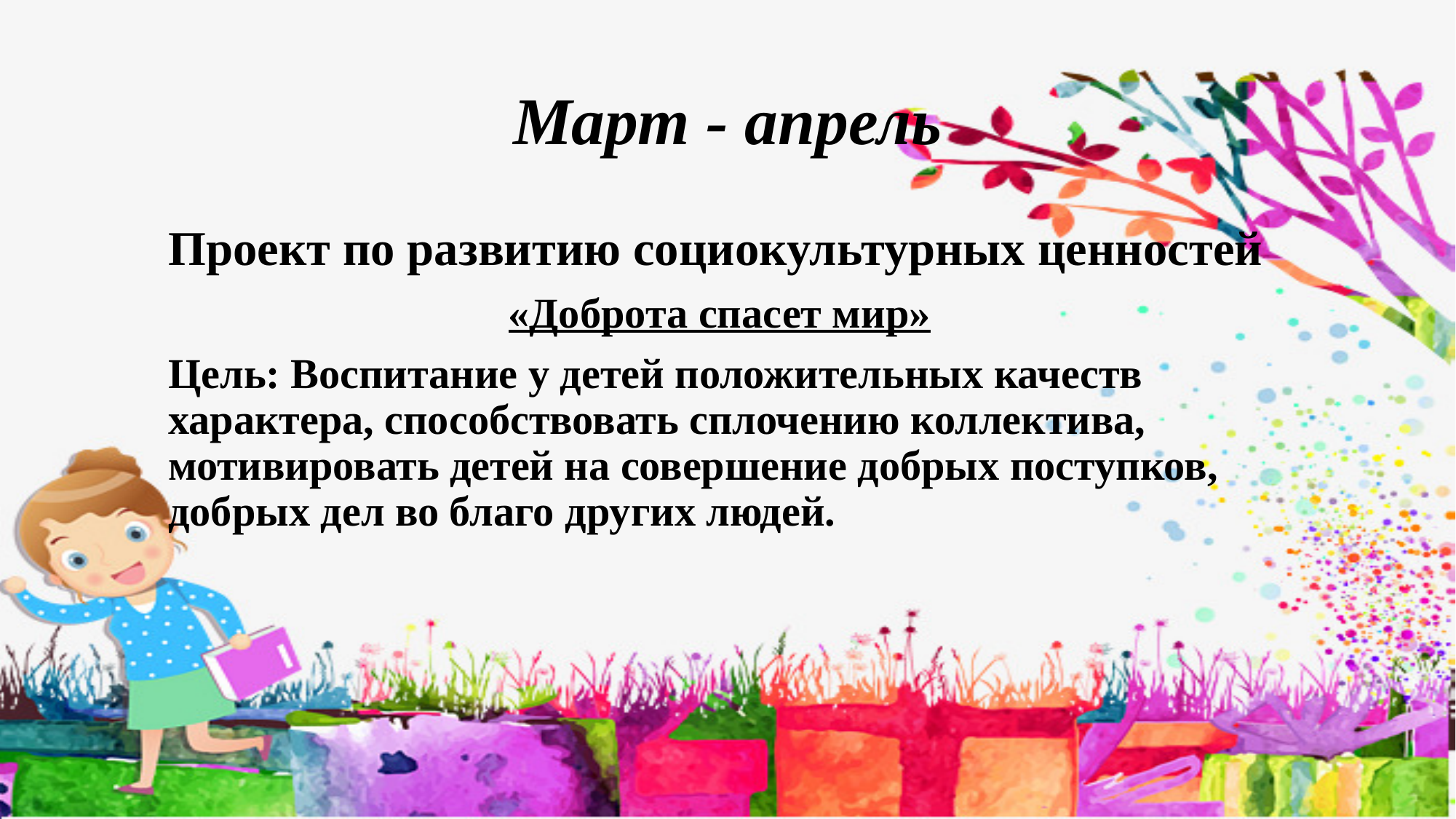

# Март - апрель
Проект по развитию социокультурных ценностей
«Доброта спасет мир»
Цель: Воспитание у детей положительных качеств характера, способствовать сплочению коллектива, мотивировать детей на совершение добрых поступков, добрых дел во благо других людей.